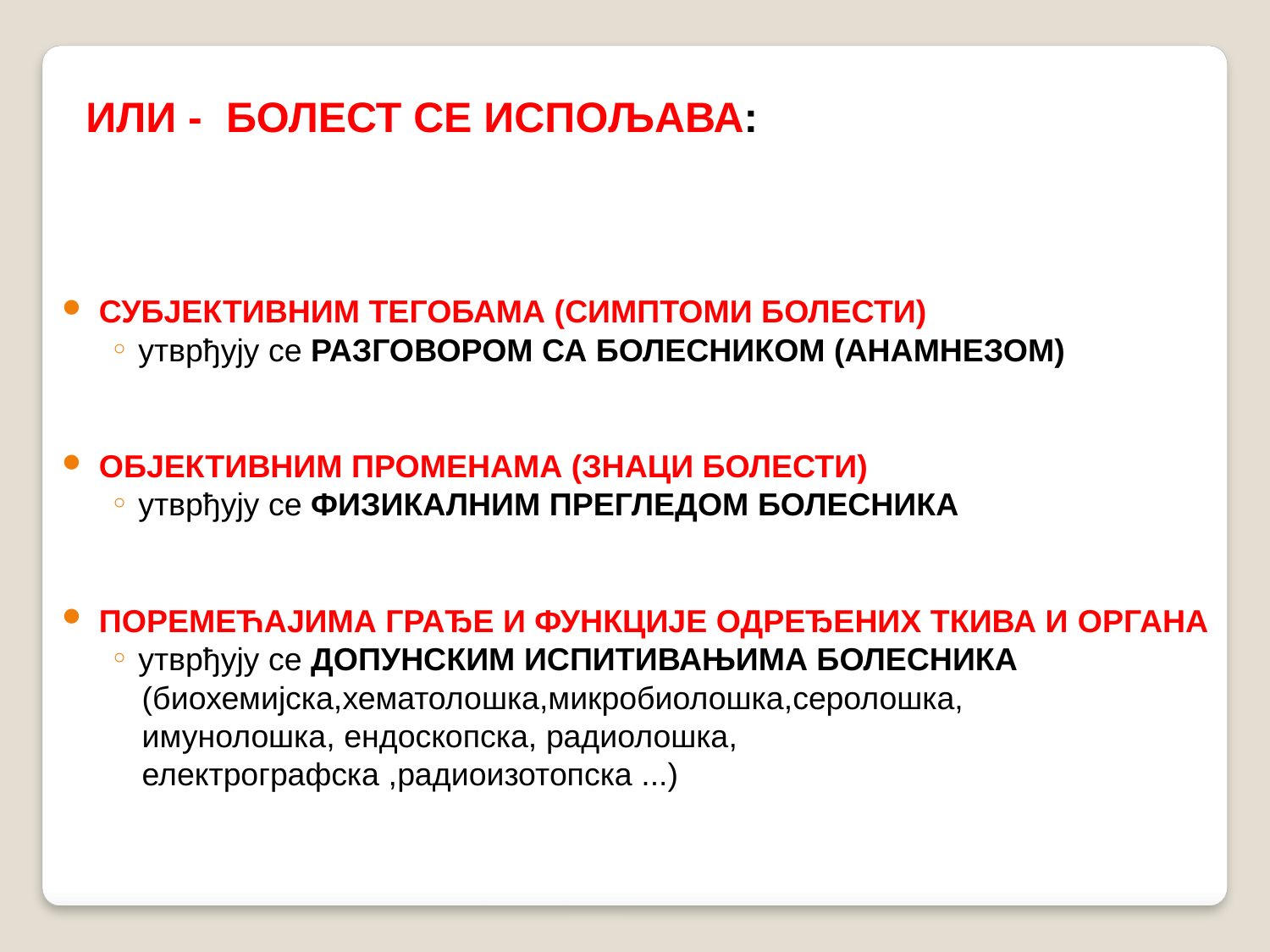

ИЛИ -  БОЛЕСТ СЕ ИСПОЉАВА:

СУБЈЕКТИВНИМ ТЕГОБАМА (СИМПТОМИ БОЛЕСТИ)
утврђују се РАЗГОВОРОМ СА БОЛЕСНИКОМ (АНАМНЕЗОМ)

ОБЈЕКТИВНИМ ПРОМЕНАМА (ЗНАЦИ БОЛЕСТИ)
утврђују се ФИЗИКАЛНИМ ПРЕГЛЕДОМ БОЛЕСНИКА

ПОРЕМЕЋАЈИМА ГРАЂЕ И ФУНКЦИЈЕ ОДРЕЂЕНИХ ТКИВА И ОРГАНА
утврђују се ДОПУНСКИМ ИСПИТИВАЊИМА БОЛЕСНИКА
         (биохемијска,хематолошка,микробиолошка,серолошка,
         имунолошка, ендоскопска, радиолошка,
         електрографска ,радиоизотопска ...)